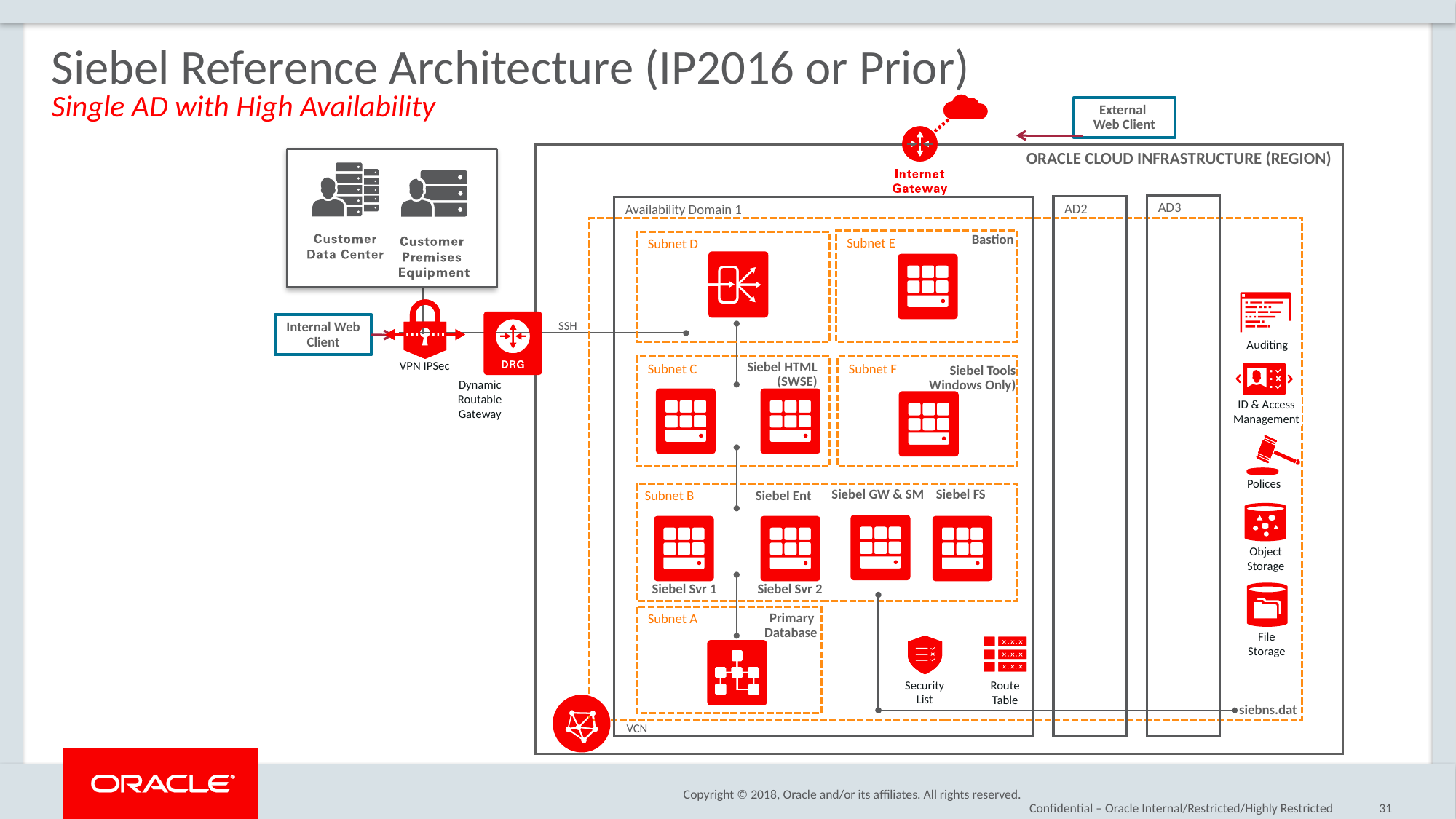

Siebel Reference Architecture (IP2016 or Prior)
Single AD with High Availability

External
Web Client
ORACLE CLOUD INFRASTRUCTURE (REGION)

AD3
AD2
Availability Domain 1

Subnet E
Subnet D
Bastion

Auditing

Internal Web Client
SSH

ID & Access Management
Subnet C
Subnet F
VPN IPSec
Siebel HTML
(SWSE)
Siebel Tools
Windows Only)
Dynamic Routable Gateway

Polices
Subnet B

Siebel GW & SM
Siebel FS

Siebel Ent

Object Storage

Siebel Svr 1
Siebel Svr 2
Subnet A
Primary
Database

File Storage

Security List
Route Table

siebns.dat
VCN
Confidential – Oracle Internal/Restricted/Highly Restricted
31